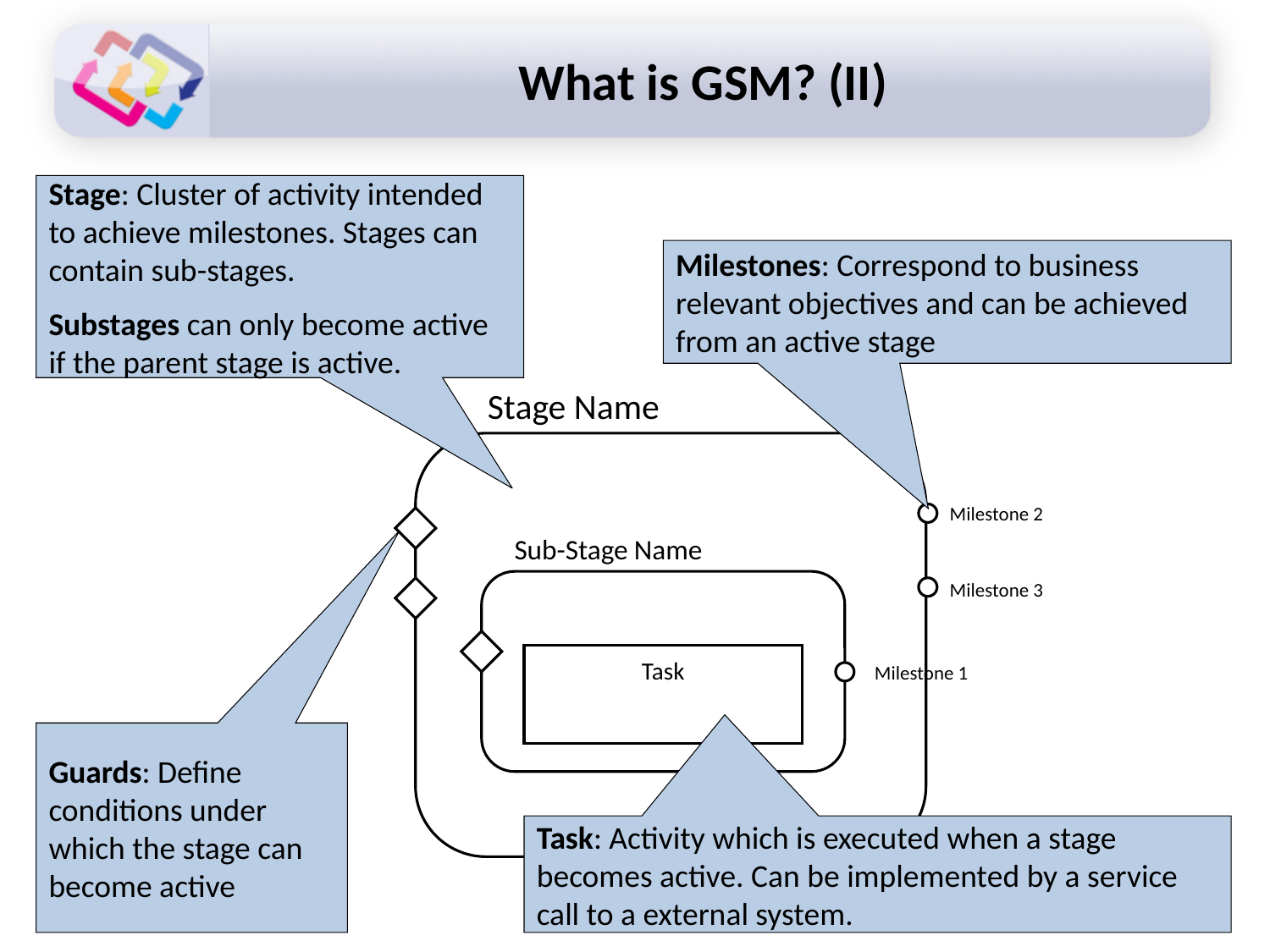

# What is GSM? (II)
Stage: Cluster of activity intended to achieve milestones. Stages can contain sub-stages.
Substages can only become active if the parent stage is active.
Milestones: Correspond to business relevant objectives and can be achieved from an active stage
Stage Name

Milestone 2

Sub-Stage Name
Milestone 3

Milestone 1

Task

Guards: Define conditions under which the stage can become active
Task: Activity which is executed when a stage becomes active. Can be implemented by a service call to a external system.